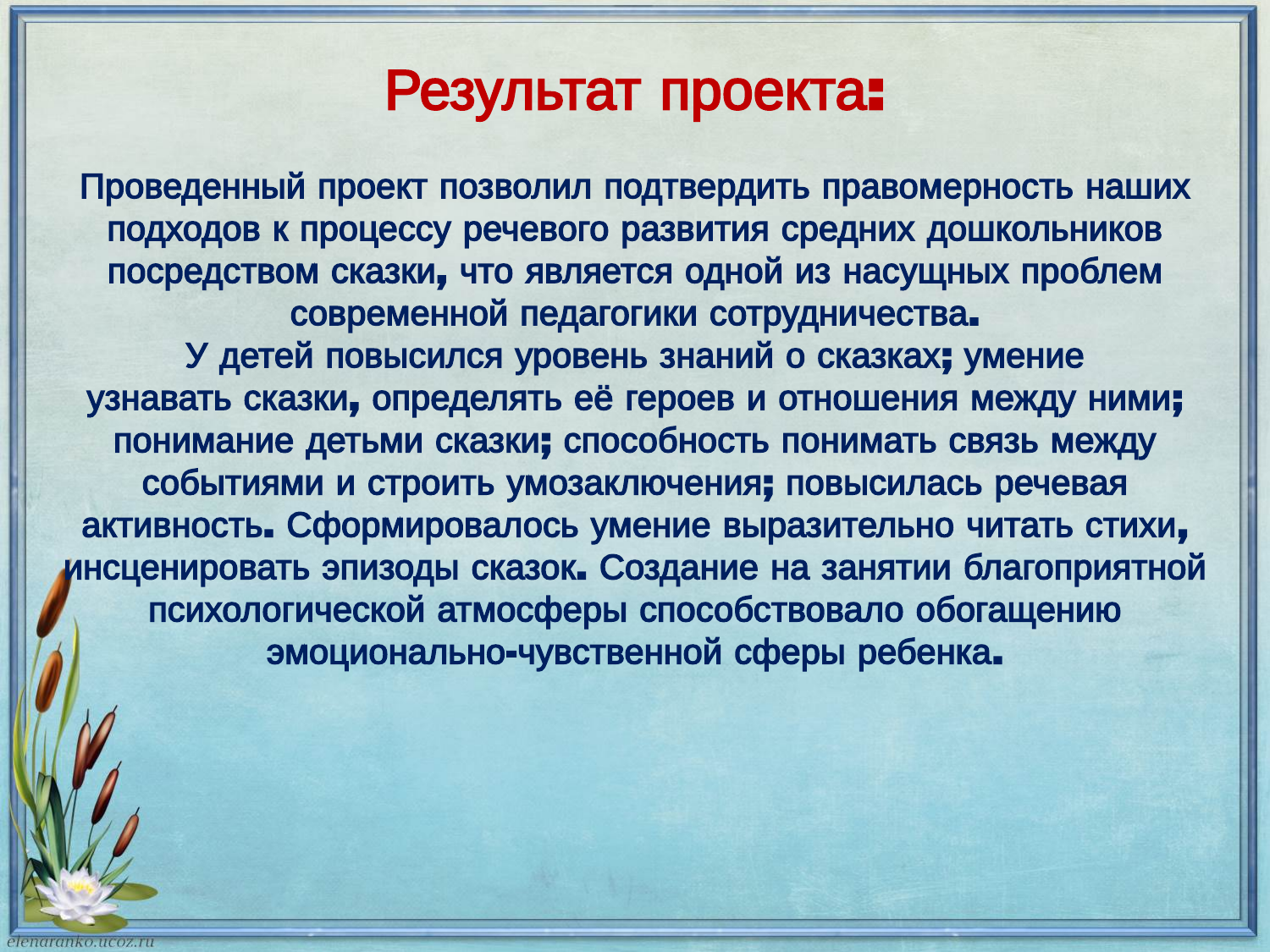

Результат проекта:

Проведенный проект позволил подтвердить правомерность наших подходов к процессу речевого развития средних дошкольников посредством сказки, что является одной из насущных проблем современной педагогики сотрудничества.
У детей повысился уровень знаний о сказках; умение узнавать сказки, определять её героев и отношения между ними; понимание детьми сказки; способность понимать связь между событиями и строить умозаключения; повысилась речевая активность. Сформировалось умение выразительно читать стихи, инсценировать эпизоды сказок. Создание на занятии благоприятной психологической атмосферы способствовало обогащению эмоционально-чувственной сферы ребенка.